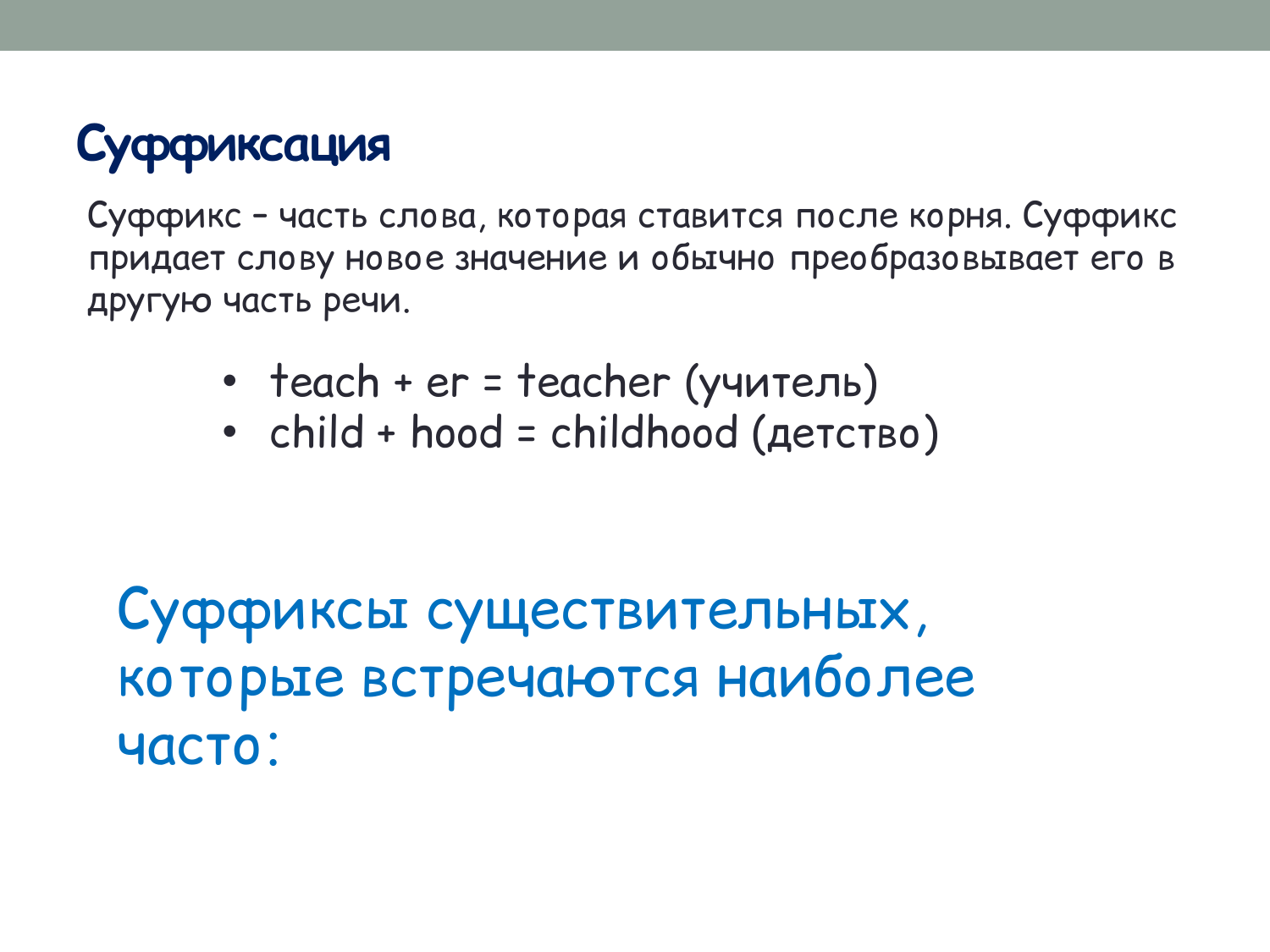

# Суффиксация
Суффикс – часть слова, которая ставится после корня. Суффикс придает слову новое значение и обычно преобразовывает его в другую часть речи.
teach + er = teacher (учитель)
child + hood = childhood (детство)
Суффиксы существительных, которые встречаются наиболее часто: